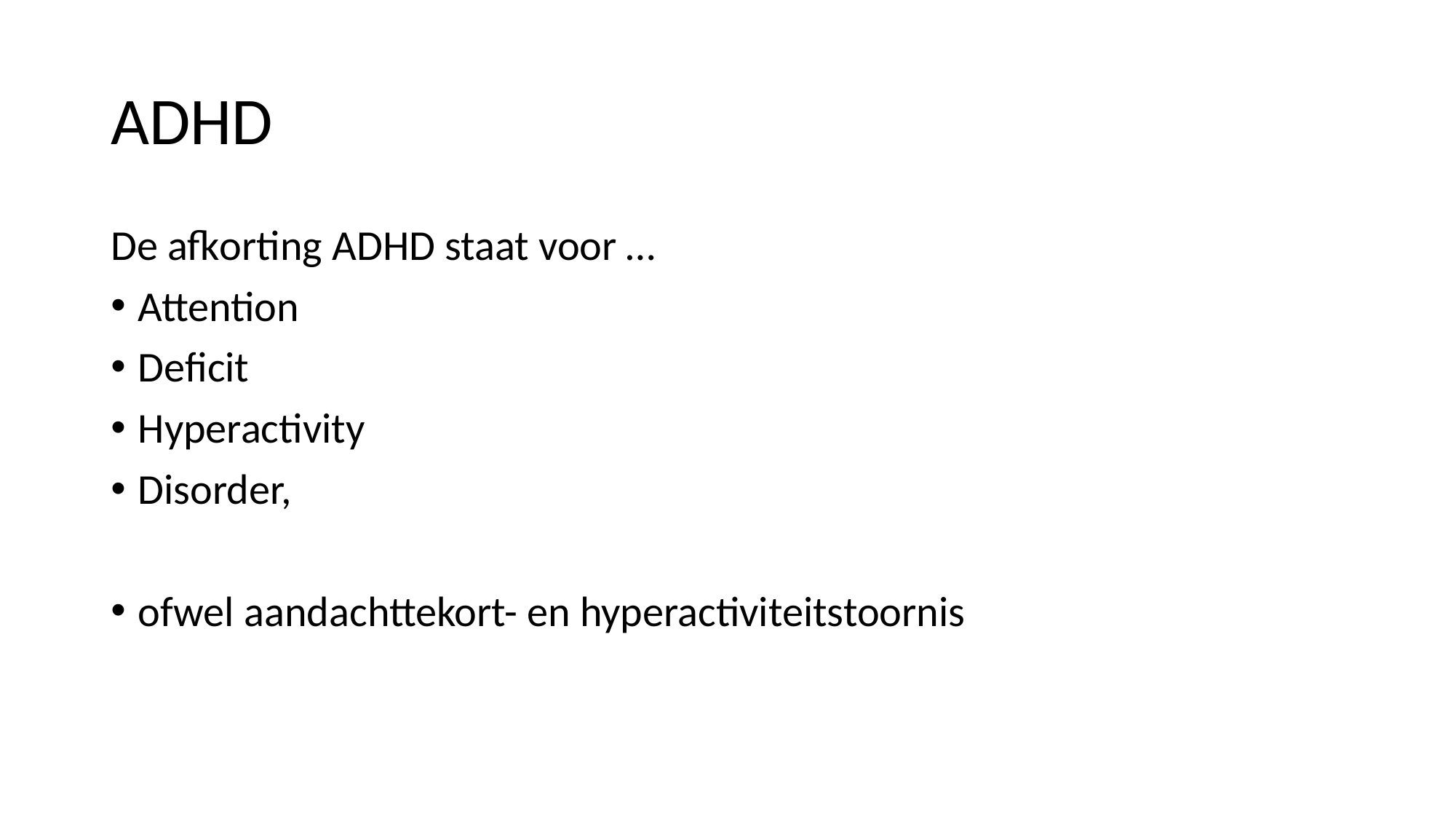

# ADHD
De afkorting ADHD staat voor …
Attention
Deficit
Hyperactivity
Disorder,

ofwel aandachttekort- en hyperactiviteitstoornis